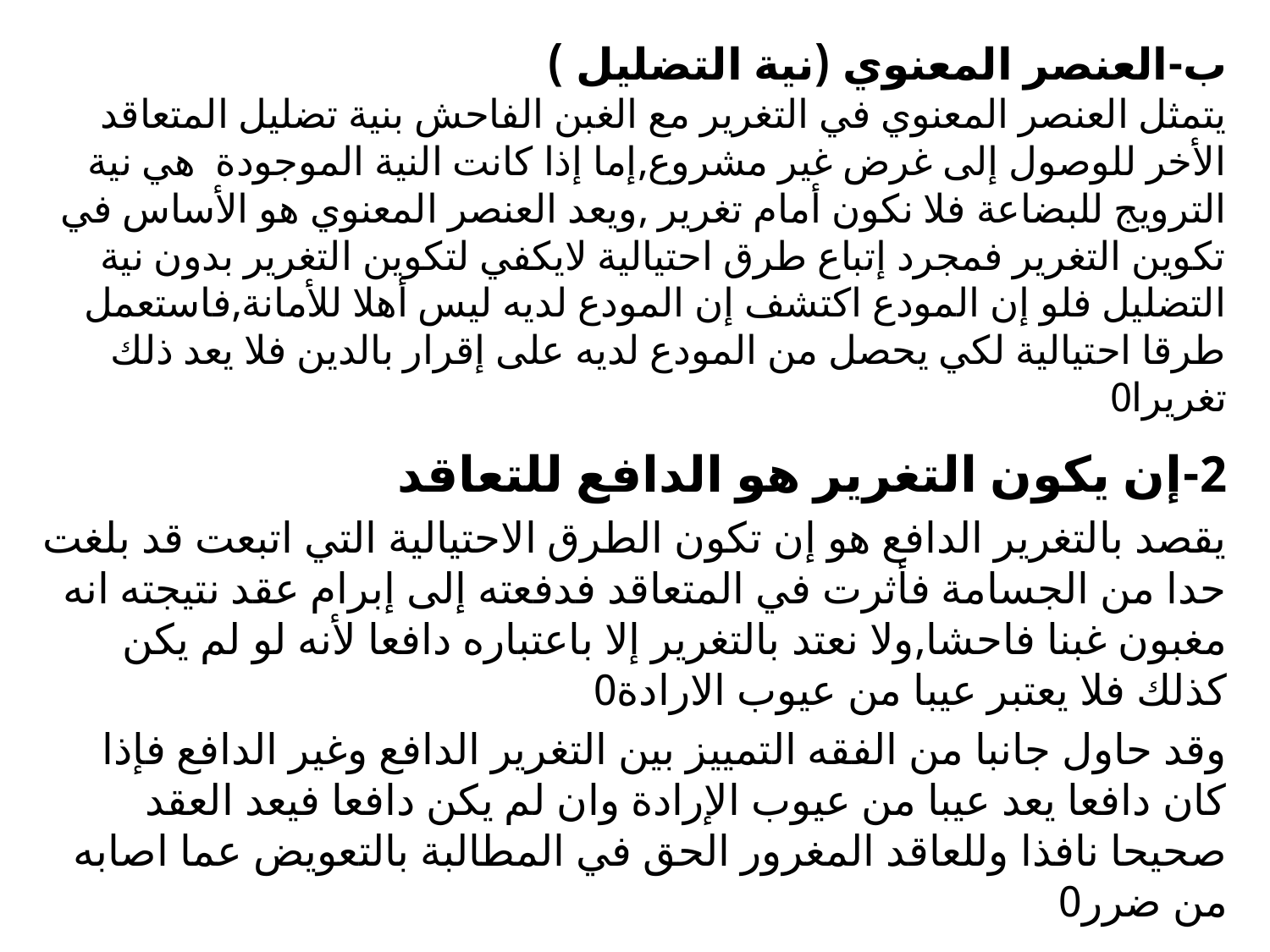

# ب-العنصر المعنوي (نية التضليل ) يتمثل العنصر المعنوي في التغرير مع الغبن الفاحش بنية تضليل المتعاقد الأخر للوصول إلى غرض غير مشروع,إما إذا كانت النية الموجودة  هي نية الترويج للبضاعة فلا نكون أمام تغرير ,ويعد العنصر المعنوي هو الأساس في تكوين التغرير فمجرد إتباع طرق احتيالية لايكفي لتكوين التغرير بدون نية التضليل فلو إن المودع اكتشف إن المودع لديه ليس أهلا للأمانة,فاستعمل طرقا احتيالية لكي يحصل من المودع لديه على إقرار بالدين فلا يعد ذلك تغريرا0
2-إن يكون التغرير هو الدافع للتعاقد
يقصد بالتغرير الدافع هو إن تكون الطرق الاحتيالية التي اتبعت قد بلغت حدا من الجسامة فأثرت في المتعاقد فدفعته إلى إبرام عقد نتيجته انه مغبون غبنا فاحشا,ولا نعتد بالتغرير إلا باعتباره دافعا لأنه لو لم يكن كذلك فلا يعتبر عيبا من عيوب الارادة0
وقد حاول جانبا من الفقه التمييز بين التغرير الدافع وغير الدافع فإذا كان دافعا يعد عيبا من عيوب الإرادة وان لم يكن دافعا فيعد العقد صحيحا نافذا وللعاقد المغرور الحق في المطالبة بالتعويض عما اصابه من ضرر0